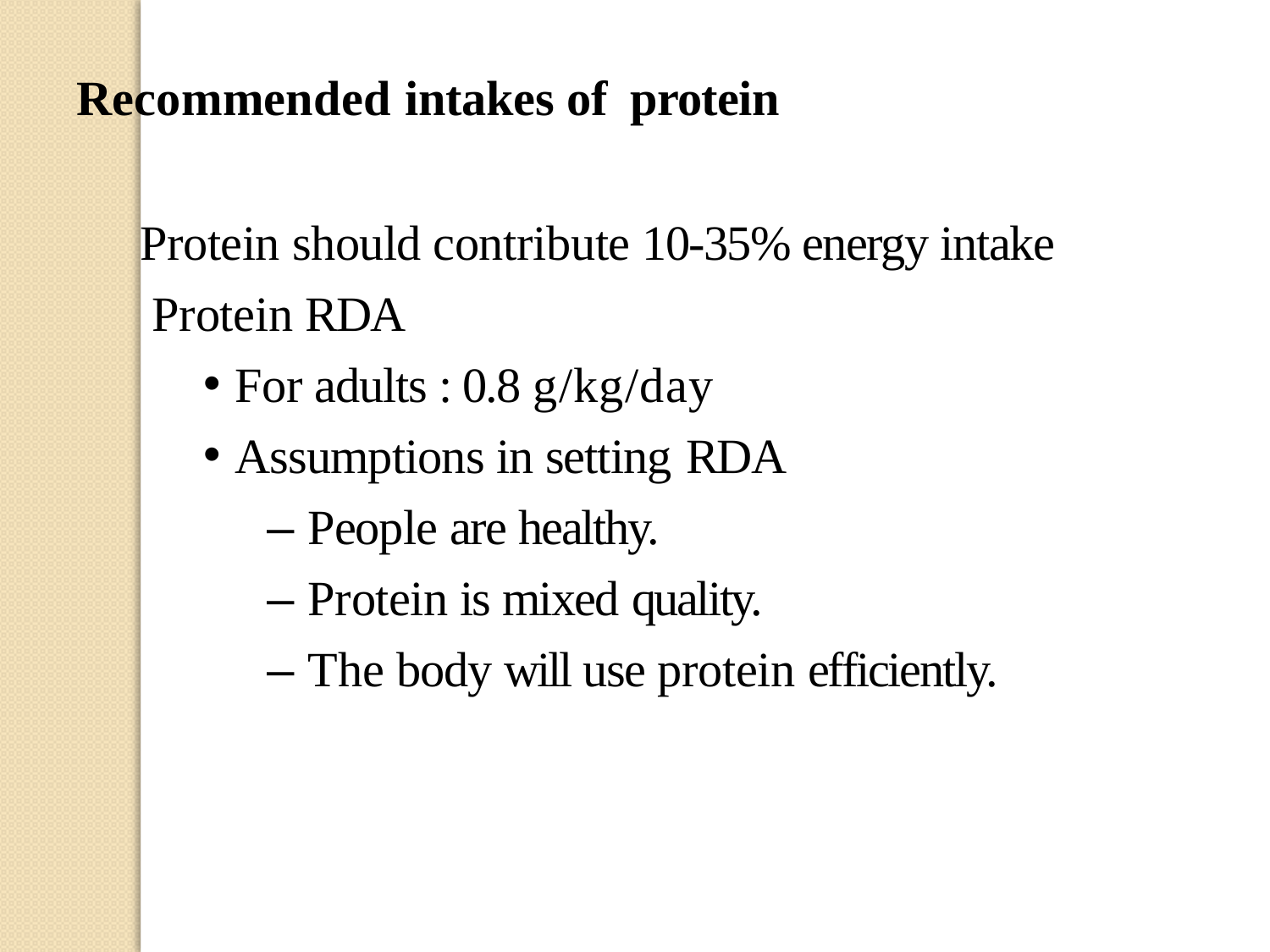

Recommended intakes of	protein

Protein should contribute 10-35% energy intake  Protein RDA
For adults : 0.8 g/kg/day
Assumptions in setting RDA
– People are healthy.
– Protein is mixed quality.
– The body will use protein efficiently.